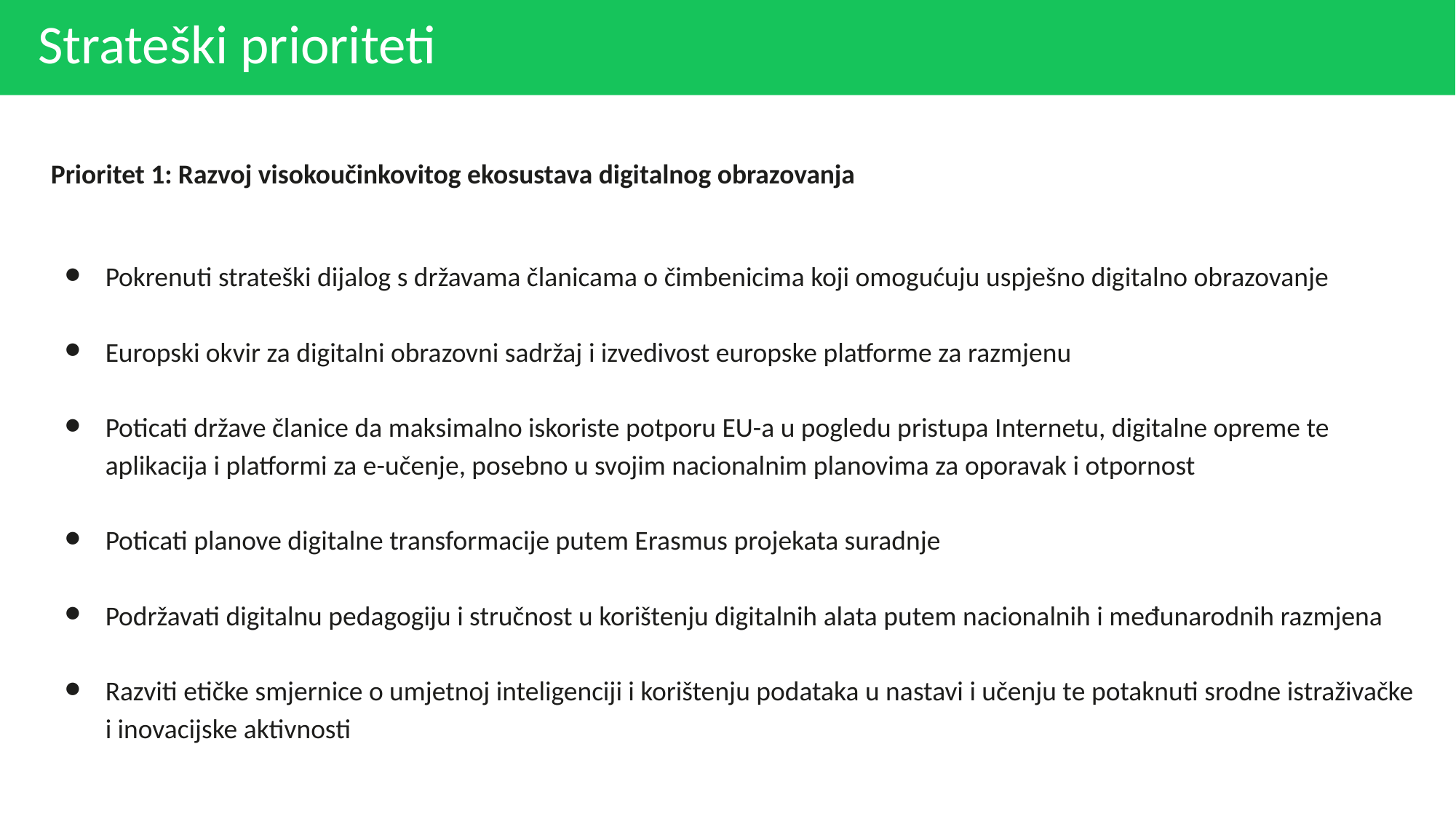

Strateški prioriteti

Prioritet 1: Razvoj visokoučinkovitog ekosustava digitalnog obrazovanja

Pokrenuti strateški dijalog s državama članicama o čimbenicima koji omogućuju uspješno digitalno obrazovanje

Europski okvir za digitalni obrazovni sadržaj i izvedivost europske platforme za razmjenu

Poticati države članice da maksimalno iskoriste potporu EU-a u pogledu pristupa Internetu, digitalne opreme te aplikacija i platformi za e-učenje, posebno u svojim nacionalnim planovima za oporavak i otpornost

Poticati planove digitalne transformacije putem Erasmus projekata suradnje

Podržavati digitalnu pedagogiju i stručnost u korištenju digitalnih alata putem nacionalnih i međunarodnih razmjena

Razviti etičke smjernice o umjetnoj inteligenciji i korištenju podataka u nastavi i učenju te potaknuti srodne istraživačke i inovacijske aktivnosti